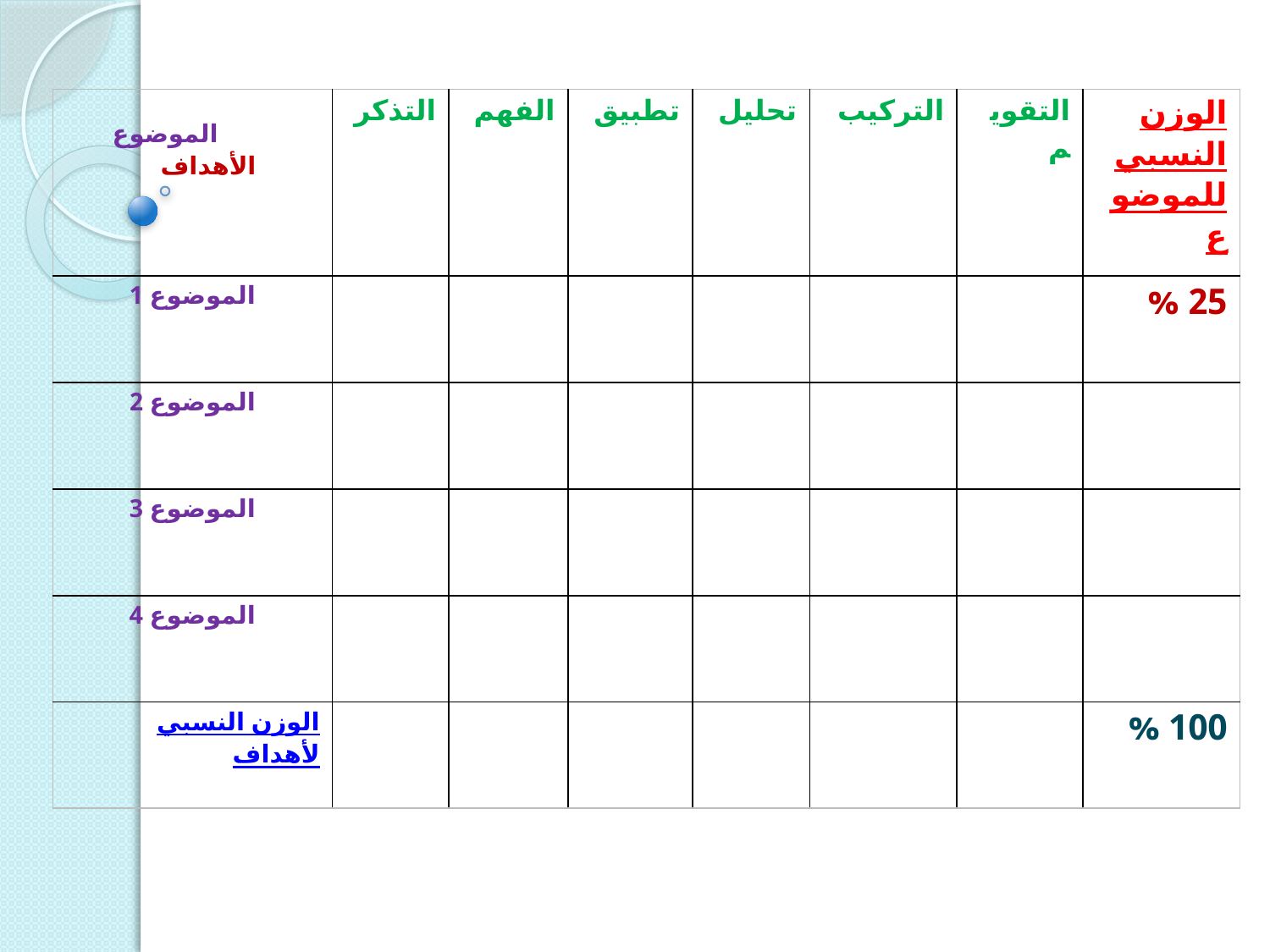

| الموضوع الأهداف | التذكر | الفهم | تطبيق | تحليل | التركيب | التقويم | الوزن النسبي للموضوع |
| --- | --- | --- | --- | --- | --- | --- | --- |
| الموضوع 1 |  |  |  |  |  |  | 25 % |
| الموضوع 2 |  |  |  |  |  |  |  |
| الموضوع 3 |  |  |  |  |  |  |  |
| الموضوع 4 |  |  |  |  |  |  |  |
| الوزن النسبي لأهداف |  |  |  |  |  |  | 100 % |